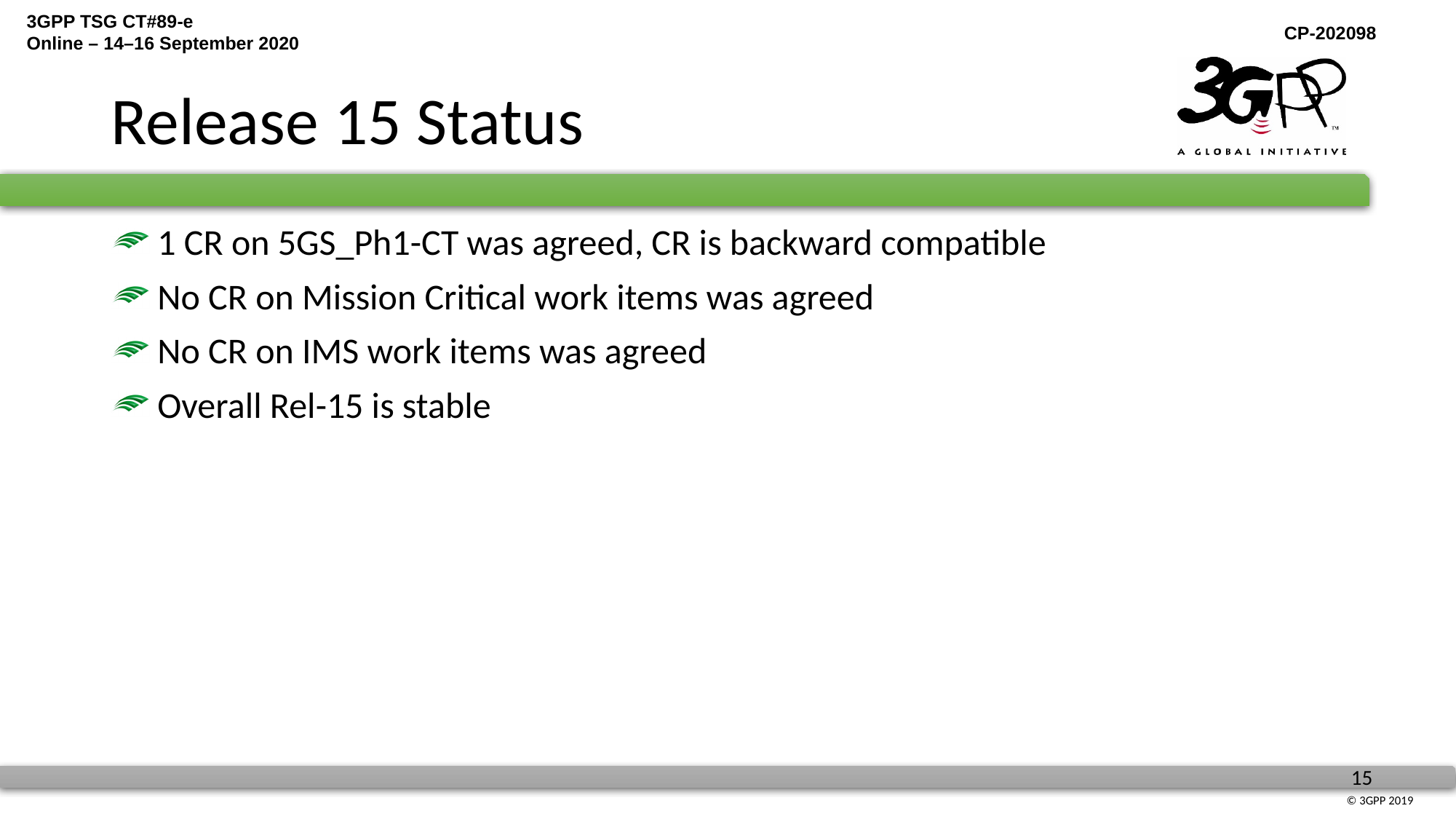

# Release 15 Status
 1 CR on 5GS_Ph1-CT was agreed, CR is backward compatible
 No CR on Mission Critical work items was agreed
 No CR on IMS work items was agreed
 Overall Rel-15 is stable